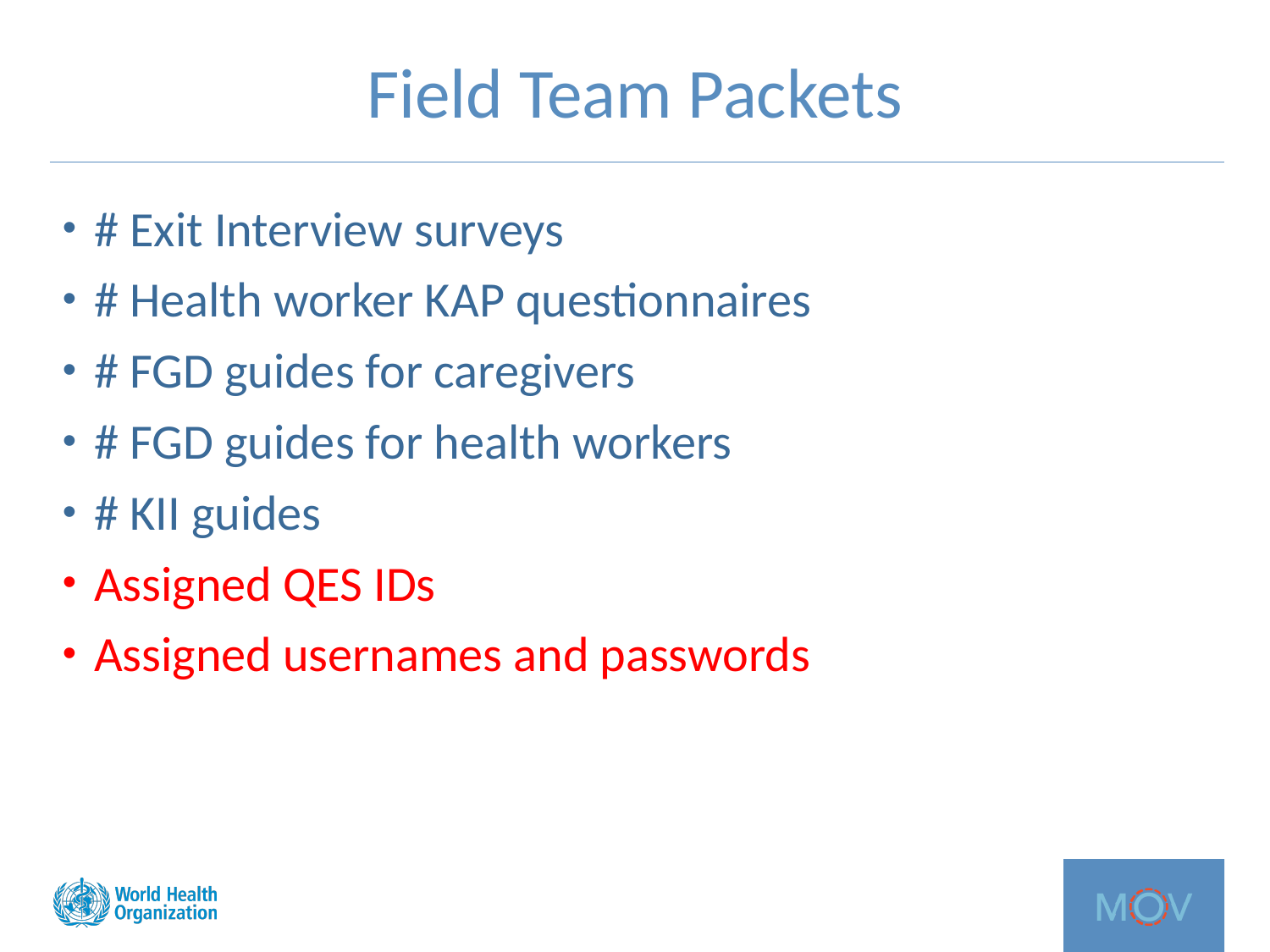

# Field Team Packets
# Exit Interview surveys
# Health worker KAP questionnaires
# FGD guides for caregivers
# FGD guides for health workers
# KII guides
Assigned QES IDs
Assigned usernames and passwords